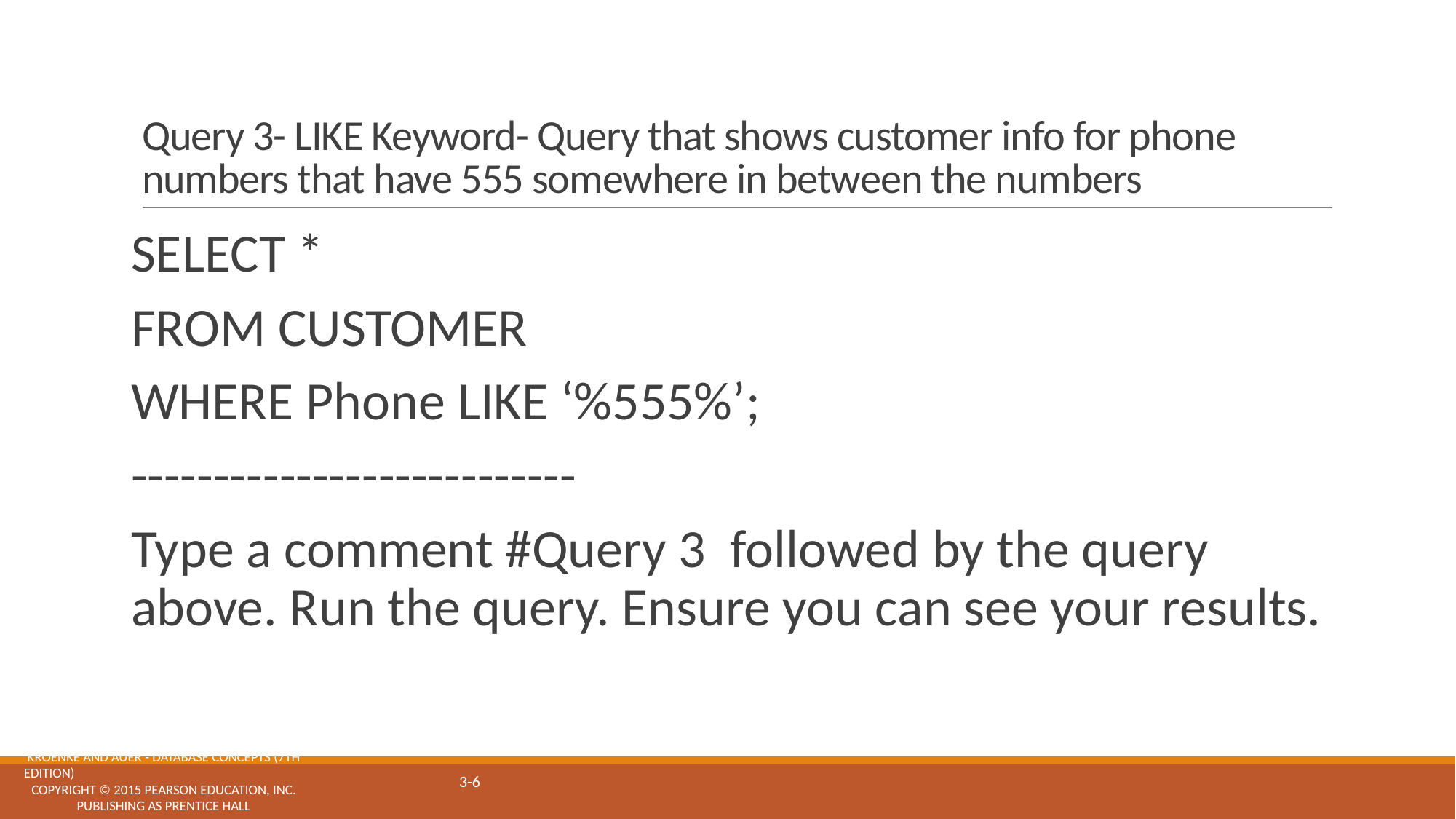

# Query 3- LIKE Keyword- Query that shows customer info for phone numbers that have 555 somewhere in between the numbers
SELECT *
FROM CUSTOMER
WHERE Phone LIKE ‘%555%’;
---------------------------
Type a comment #Query 3  followed by the query above. Run the query. Ensure you can see your results.

KROENKE and AUER - DATABASE CONCEPTS (7th Edition)                                                                           Copyright © 2015 Pearson Education, Inc. Publishing as Prentice Hall
3-6